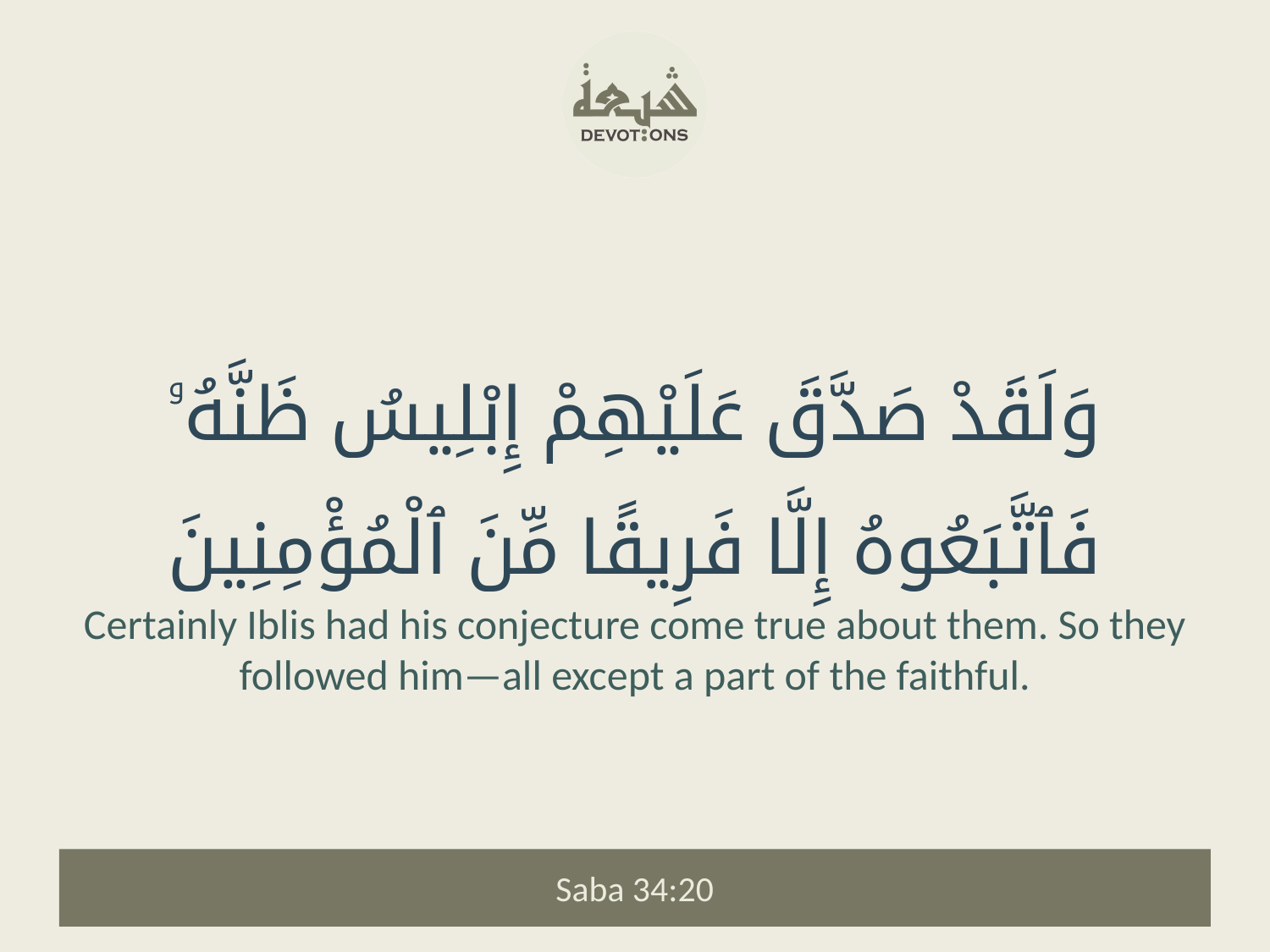

وَلَقَدْ صَدَّقَ عَلَيْهِمْ إِبْلِيسُ ظَنَّهُۥ فَٱتَّبَعُوهُ إِلَّا فَرِيقًا مِّنَ ٱلْمُؤْمِنِينَ
Certainly Iblis had his conjecture come true about them. So they followed him—all except a part of the faithful.
Saba 34:20